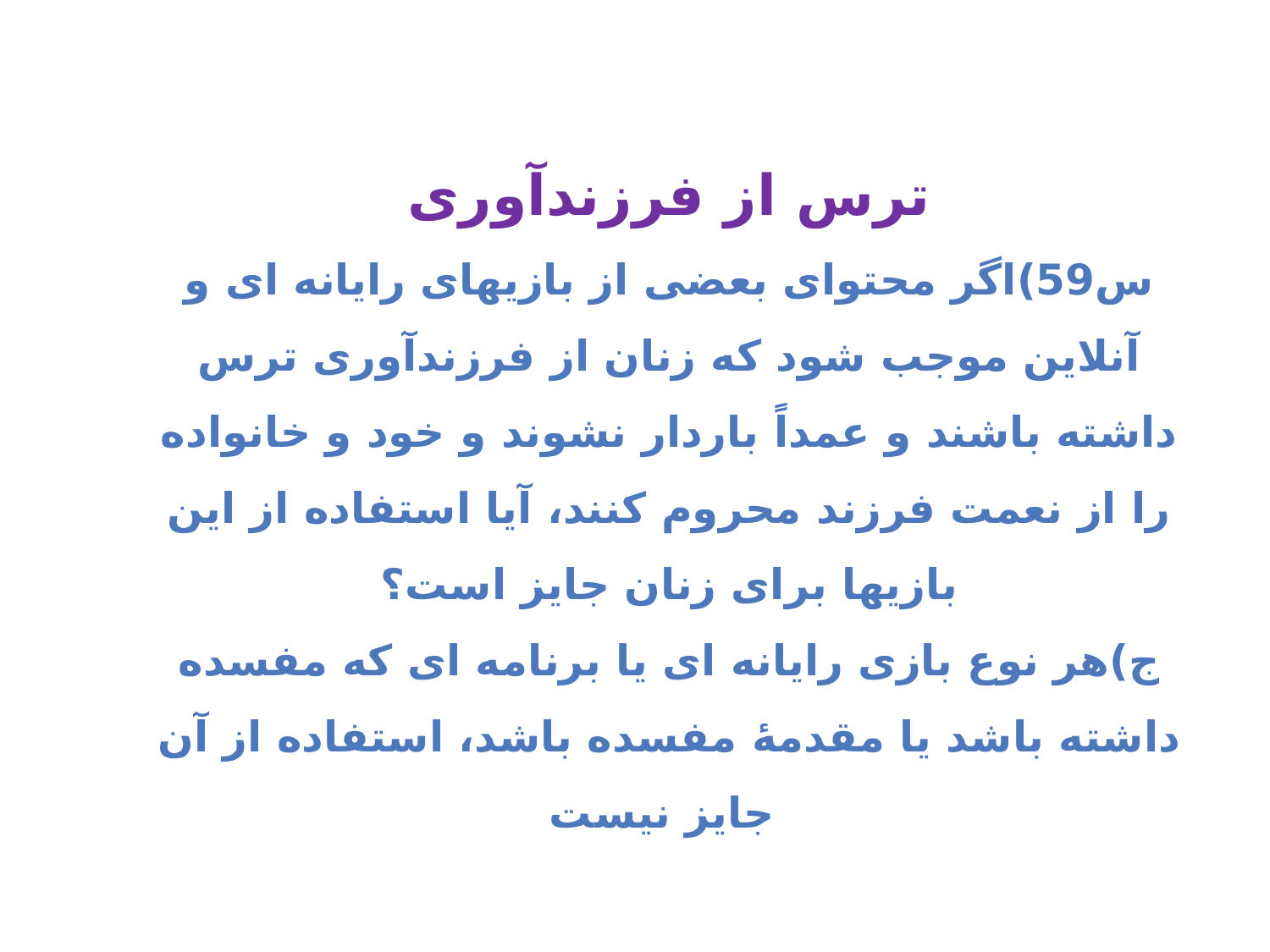

ترس از فرزندآوری
س59)اگر محتوای بعضی از بازیهای رایانه ای و آنلاین موجب شود که زنان از فرزندآوری ترس داشته باشند و عمداً باردار نشوند و خود و خانواده را از نعمت فرزند محروم کنند، آیا استفاده از این بازیها برای زنان جایز است؟
ج)هر نوع بازی رایانه ای یا برنامه ای که مفسده داشته باشد یا مقدمۀ مفسده باشد، استفاده از آن جایز نیست